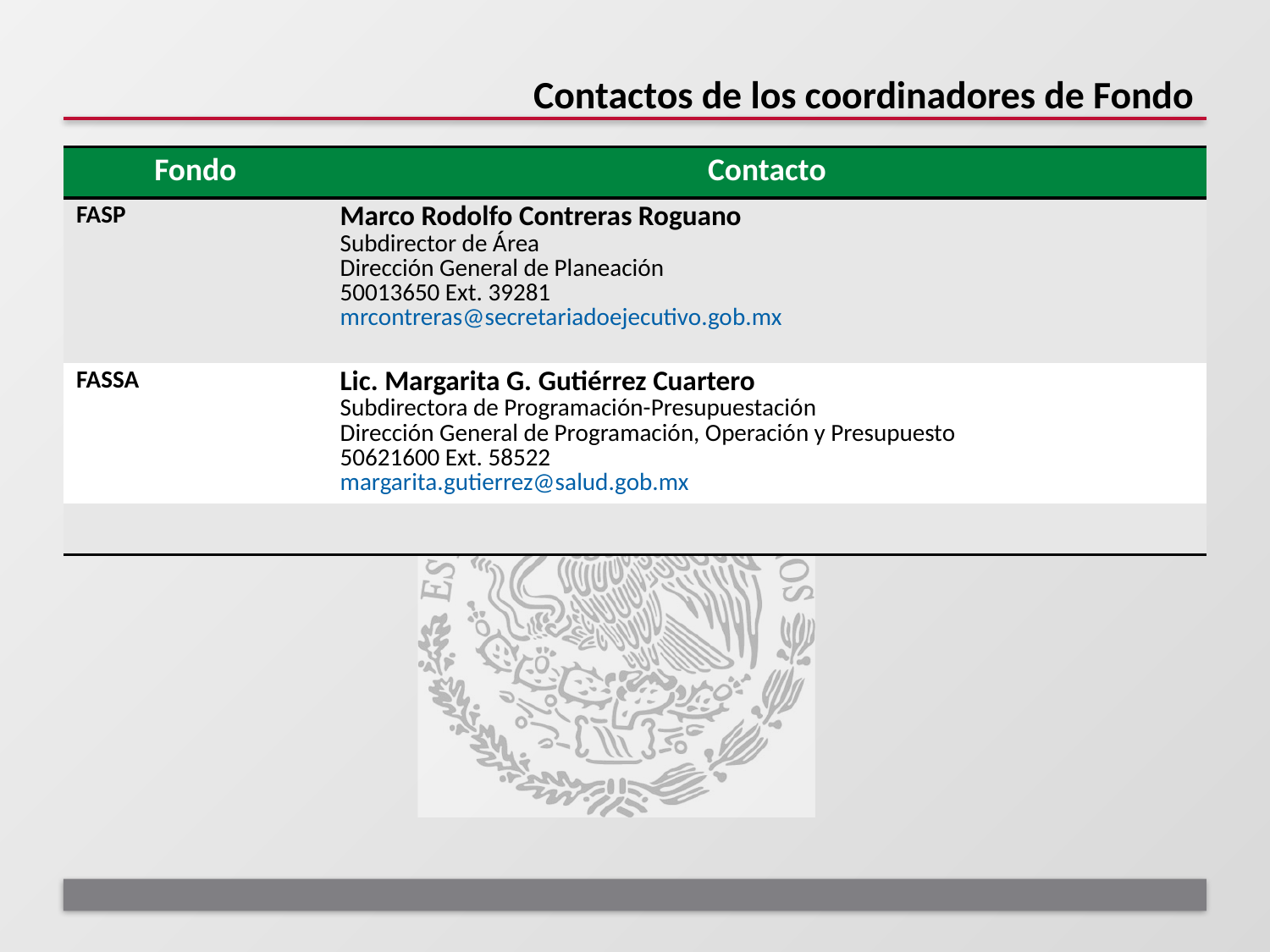

# Contactos de los coordinadores de Fondo
| Fondo | Contacto |
| --- | --- |
| FASP | Marco Rodolfo Contreras Roguano Subdirector de Área Dirección General de Planeación 50013650 Ext. 39281 mrcontreras@secretariadoejecutivo.gob.mx |
| FASSA | Lic. Margarita G. Gutiérrez Cuartero Subdirectora de Programación-Presupuestación Dirección General de Programación, Operación y Presupuesto 50621600 Ext. 58522 margarita.gutierrez@salud.gob.mx |
|  |  |